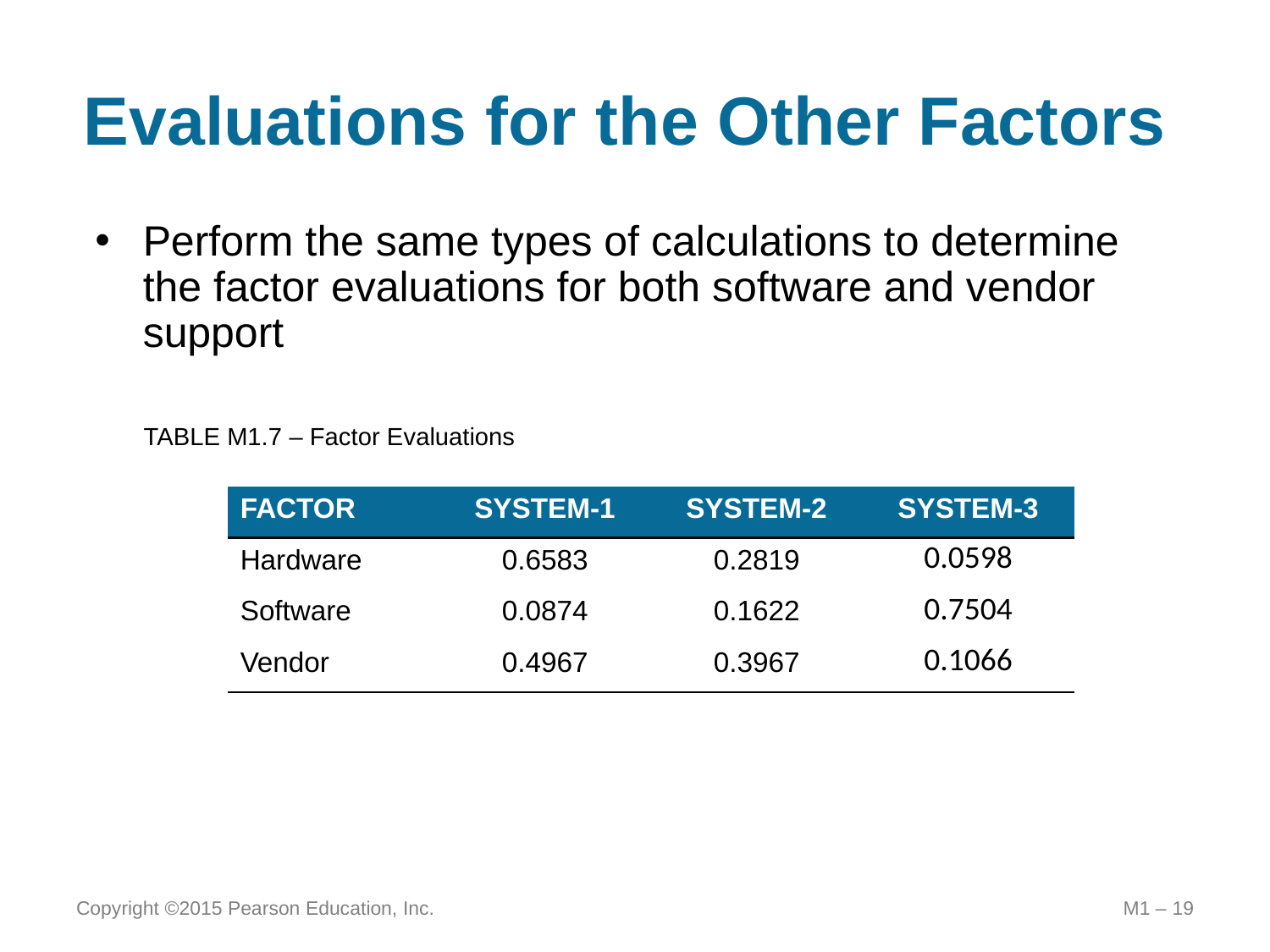

# Evaluations for the Other Factors
Perform the same types of calculations to determine the factor evaluations for both software and vendor support
TABLE M1.7 – Factor Evaluations
| FACTOR | SYSTEM-1 | SYSTEM-2 | SYSTEM-3 |
| --- | --- | --- | --- |
| Hardware | 0.6583 | 0.2819 | 0.0598 |
| Software | 0.0874 | 0.1622 | 0.7504 |
| Vendor | 0.4967 | 0.3967 | 0.1066 |
Copyright ©2015 Pearson Education, Inc.
M1 – 19